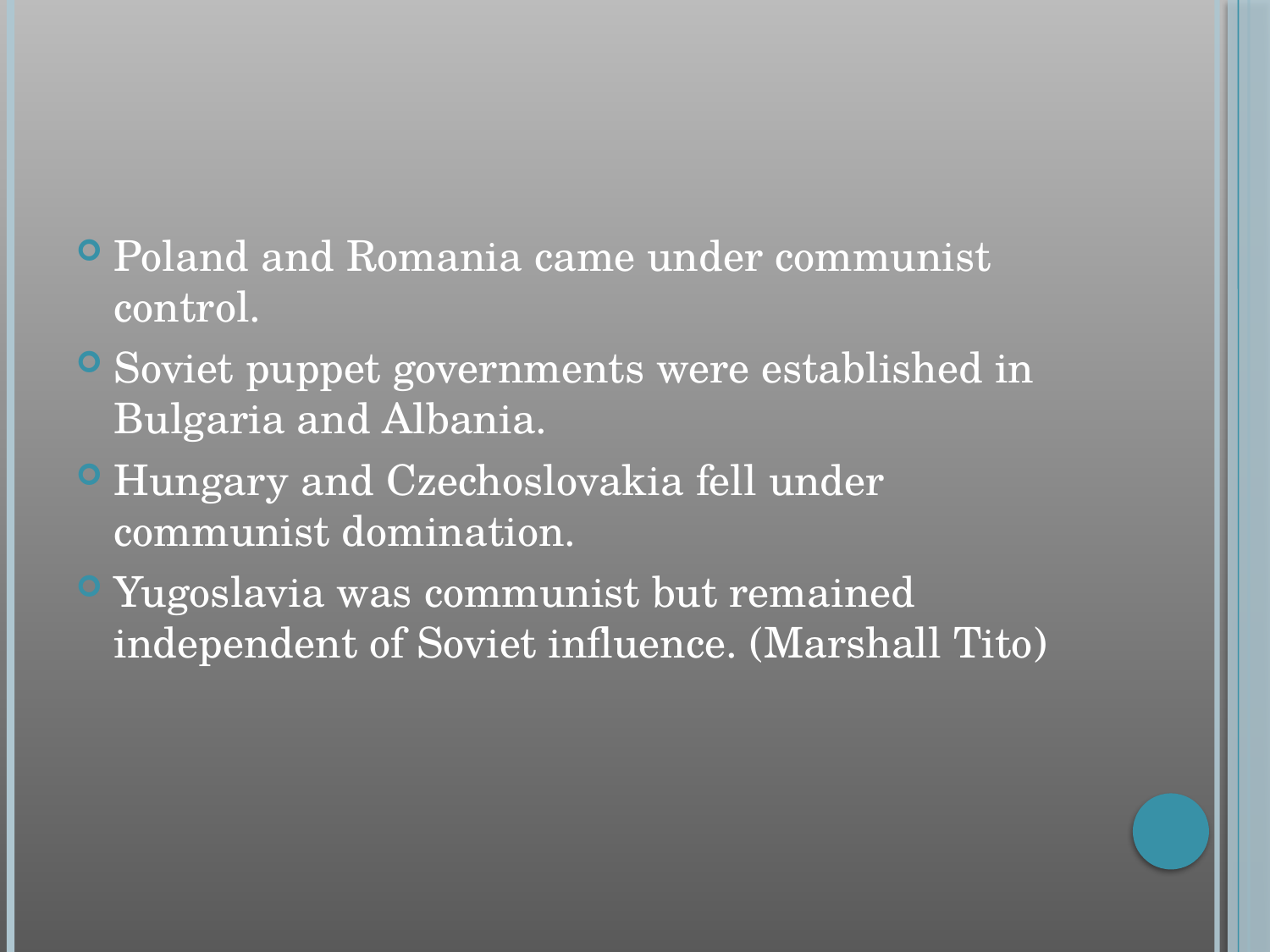

#
Poland and Romania came under communist control.
Soviet puppet governments were established in Bulgaria and Albania.
Hungary and Czechoslovakia fell under communist domination.
Yugoslavia was communist but remained independent of Soviet influence. (Marshall Tito)